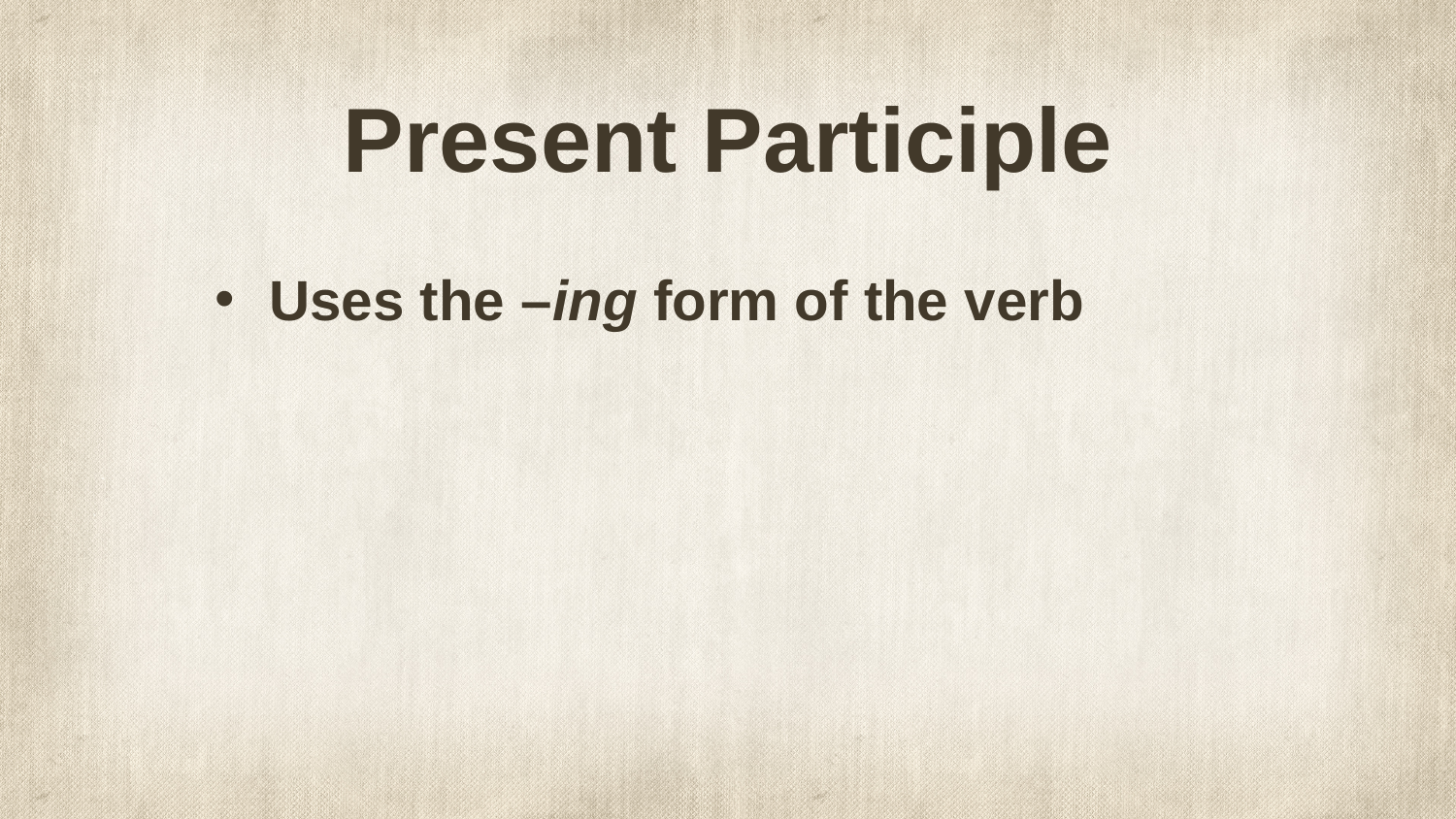

# Present Participle
Uses the –ing form of the verb